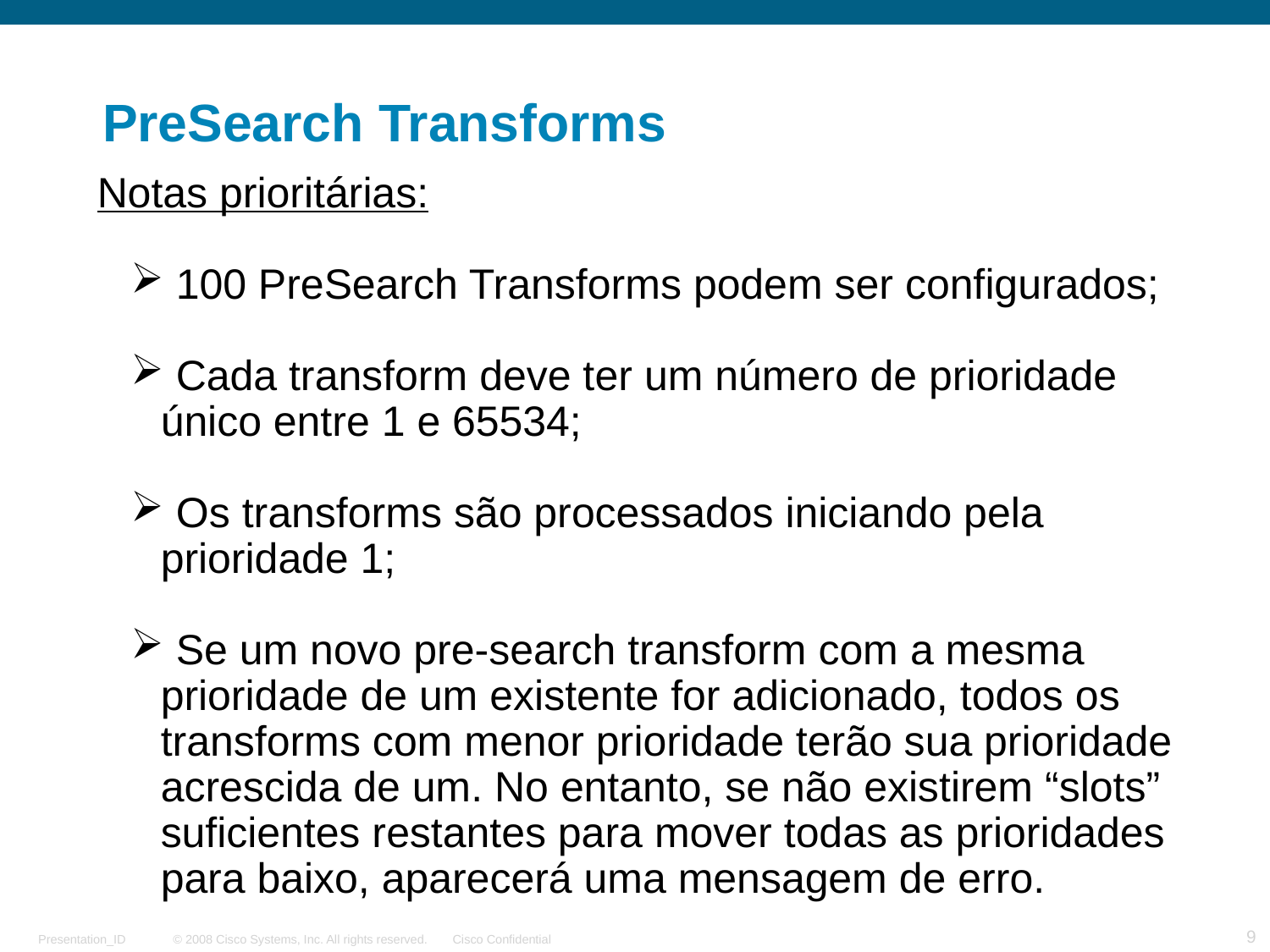

PreSearch Transforms
Notas prioritárias:

 100 PreSearch Transforms podem ser configurados;

 Cada transform deve ter um número de prioridade único entre 1 e 65534;

 Os transforms são processados iniciando pela prioridade 1;

 Se um novo pre-search transform com a mesma prioridade de um existente for adicionado, todos os transforms com menor prioridade terão sua prioridade acrescida de um. No entanto, se não existirem “slots” suficientes restantes para mover todas as prioridades para baixo, aparecerá uma mensagem de erro.